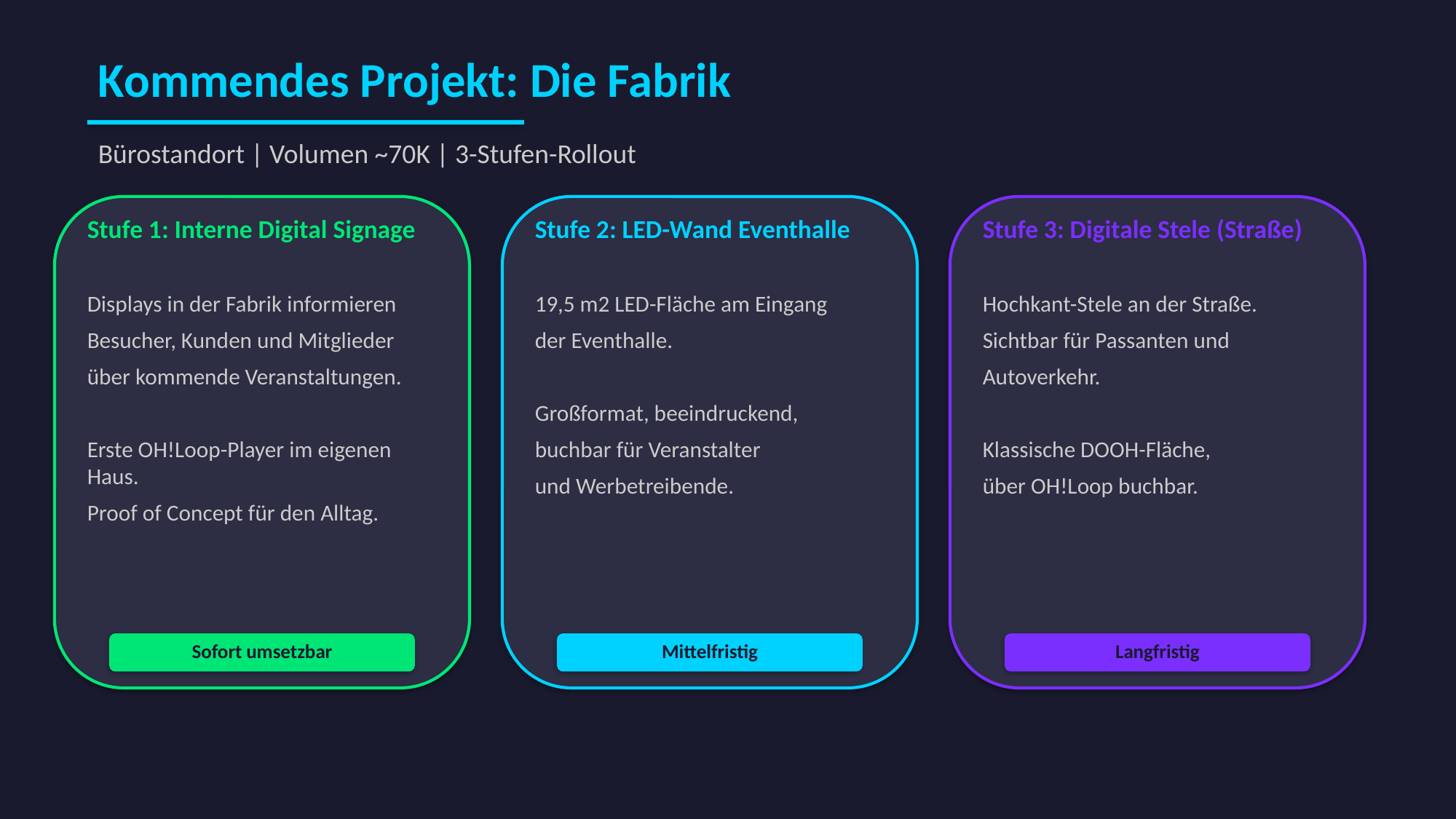

Kommendes Projekt: Die Fabrik

Bürostandort | Volumen ~70K | 3-Stufen-Rollout

Stufe 1: Interne Digital Signage
Stufe 2: LED-Wand Eventhalle
Stufe 3: Digitale Stele (Straße)
Displays in der Fabrik informieren
Besucher, Kunden und Mitglieder
über kommende Veranstaltungen.

Erste OH!Loop-Player im eigenen Haus.
Proof of Concept für den Alltag.
19,5 m2 LED-Fläche am Eingang
der Eventhalle.

Großformat, beeindruckend,
buchbar für Veranstalter
und Werbetreibende.
Hochkant-Stele an der Straße.
Sichtbar für Passanten und
Autoverkehr.

Klassische DOOH-Fläche,
über OH!Loop buchbar.

Sofort umsetzbar

Mittelfristig

Langfristig